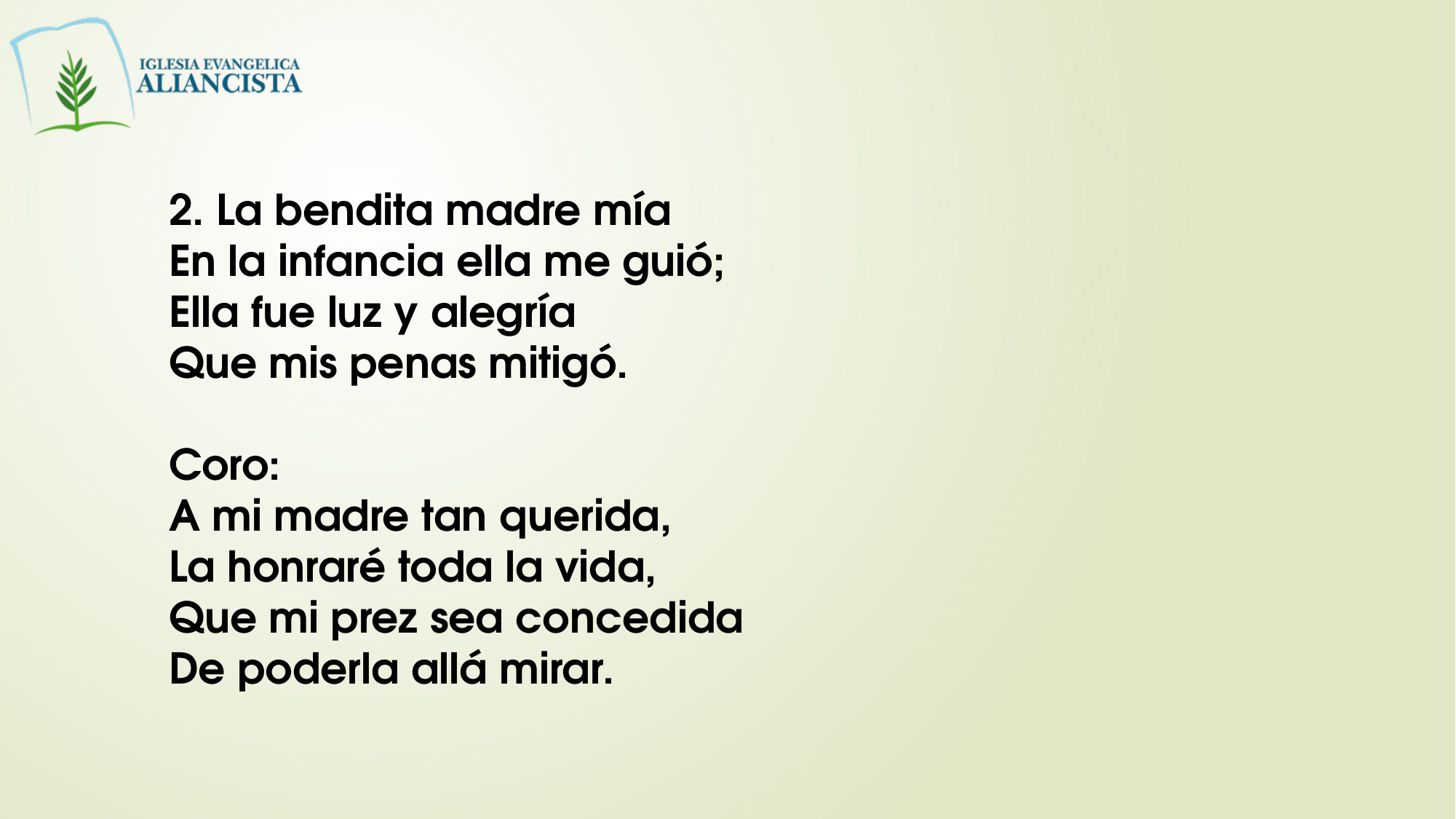

2. La bendita madre mía
En la infancia ella me guió;
Ella fue luz y alegría
Que mis penas mitigó.

Coro:
A mi madre tan querida,
La honraré toda la vida,
Que mi prez sea concedida
De poderla allá mirar.